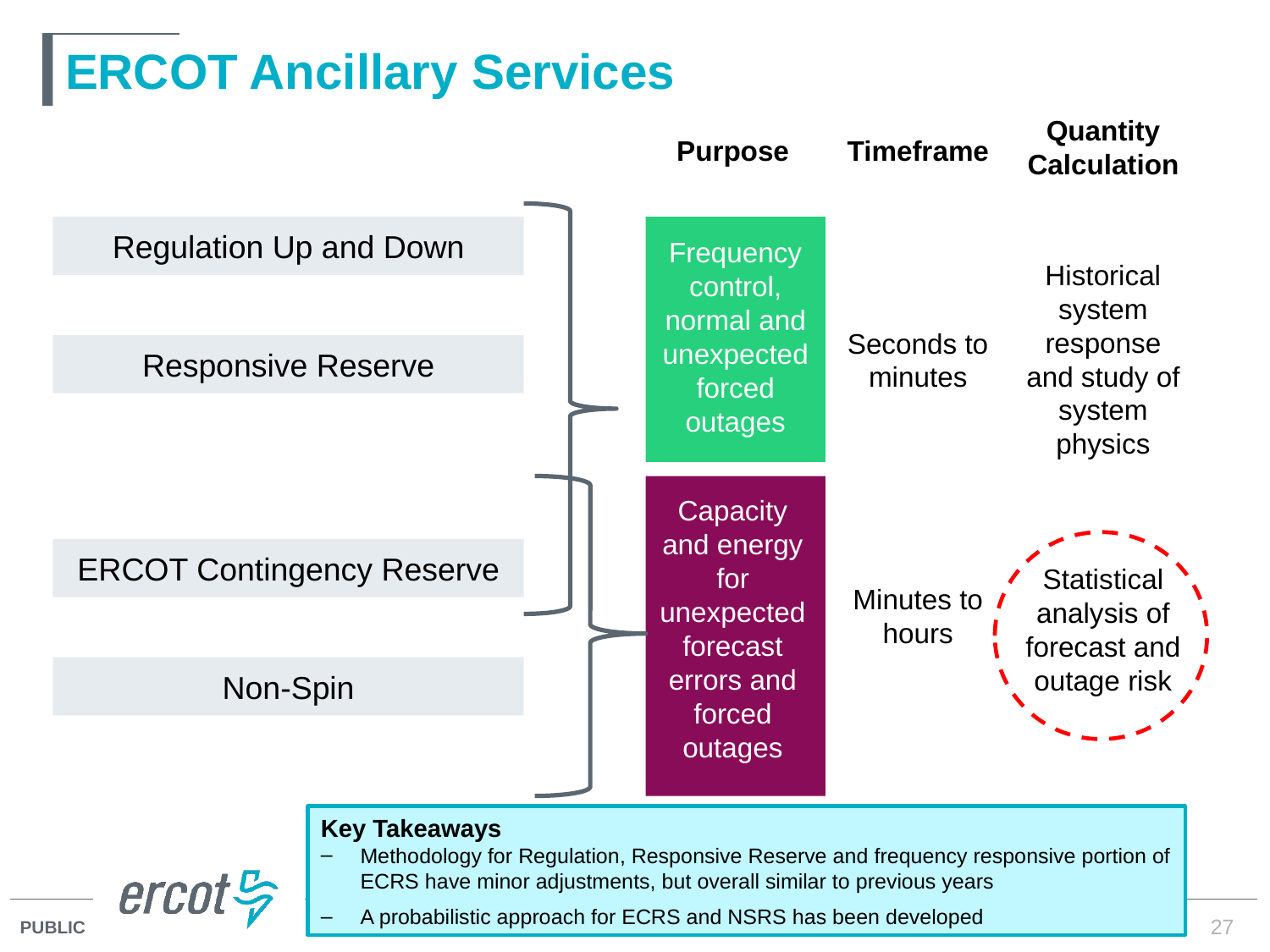

# ERCOT Ancillary Services
Quantity Calculation
Purpose
Timeframe

Regulation Up and Down
Frequency control, normal and unexpected forced outages
Historical system response and study of system physics
Seconds to minutes
Responsive Reserve

Capacity and energy for unexpected forecast errors and forced outages

ERCOT Contingency Reserve
Statistical analysis of forecast and outage risk
Minutes to hours
Non-Spin
Key Takeaways
Methodology for Regulation, Responsive Reserve and frequency responsive portion of ECRS have minor adjustments, but overall similar to previous years
A probabilistic approach for ECRS and NSRS has been developed
27